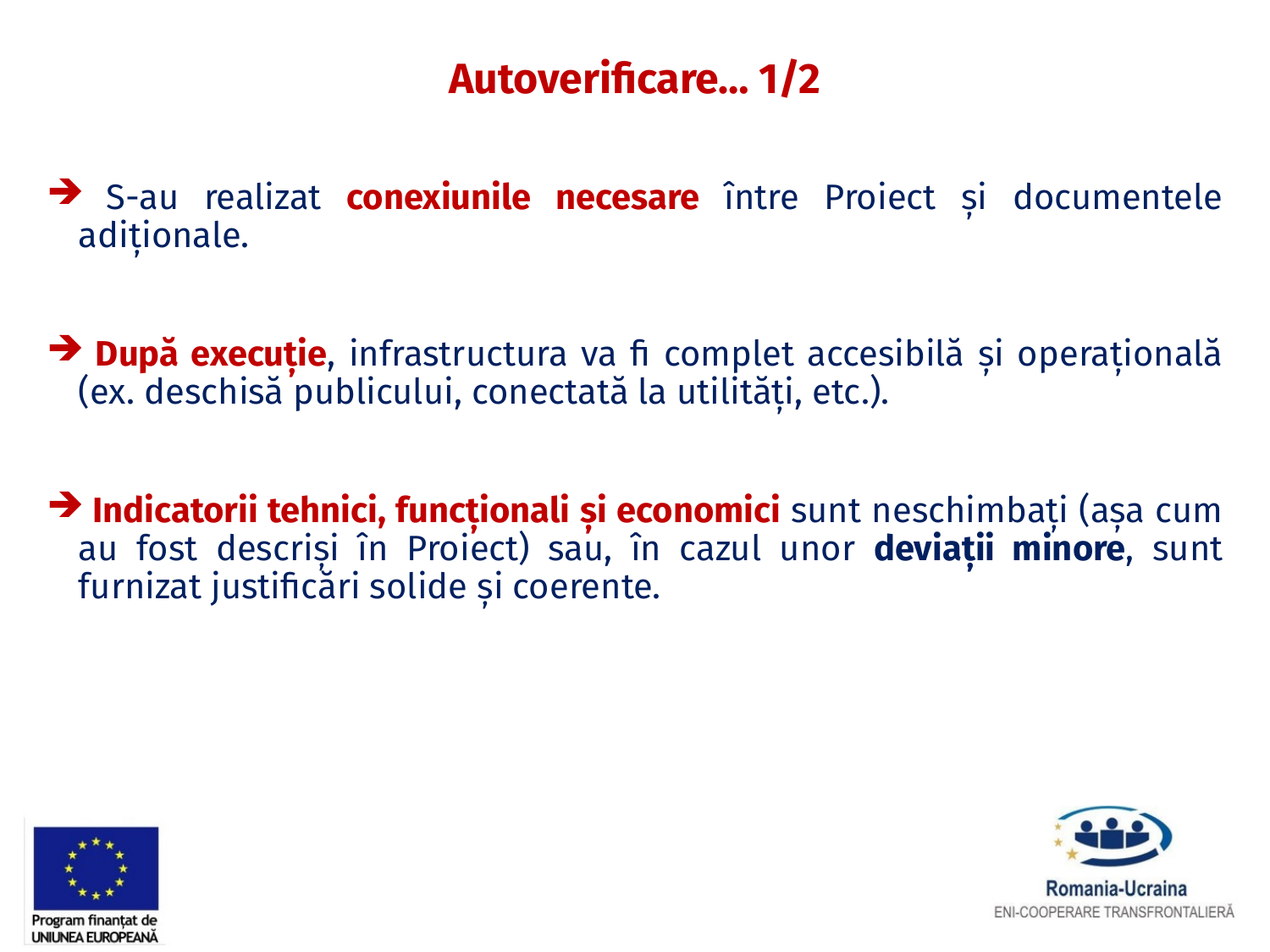

# Autoverificare… 1/2
 S-au realizat conexiunile necesare între Proiect și documentele adiționale.

 După execuție, infrastructura va fi complet accesibilă și operațională (ex. deschisă publicului, conectată la utilități, etc.).

 Indicatorii tehnici, funcționali și economici sunt neschimbați (așa cum au fost descriși în Proiect) sau, în cazul unor deviații minore, sunt furnizat justificări solide și coerente.